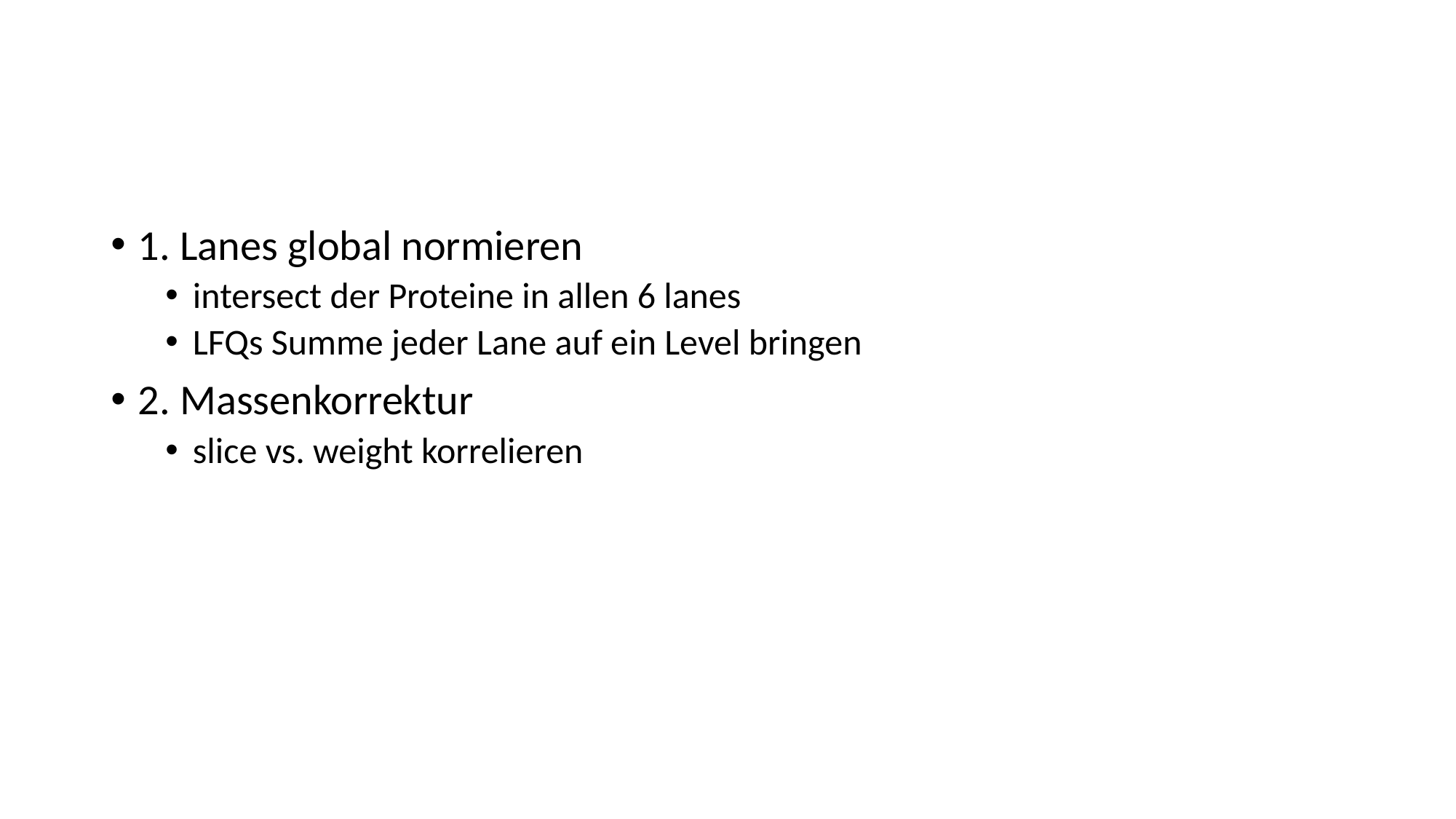

#
1. Lanes global normieren
intersect der Proteine in allen 6 lanes
LFQs Summe jeder Lane auf ein Level bringen
2. Massenkorrektur
slice vs. weight korrelieren